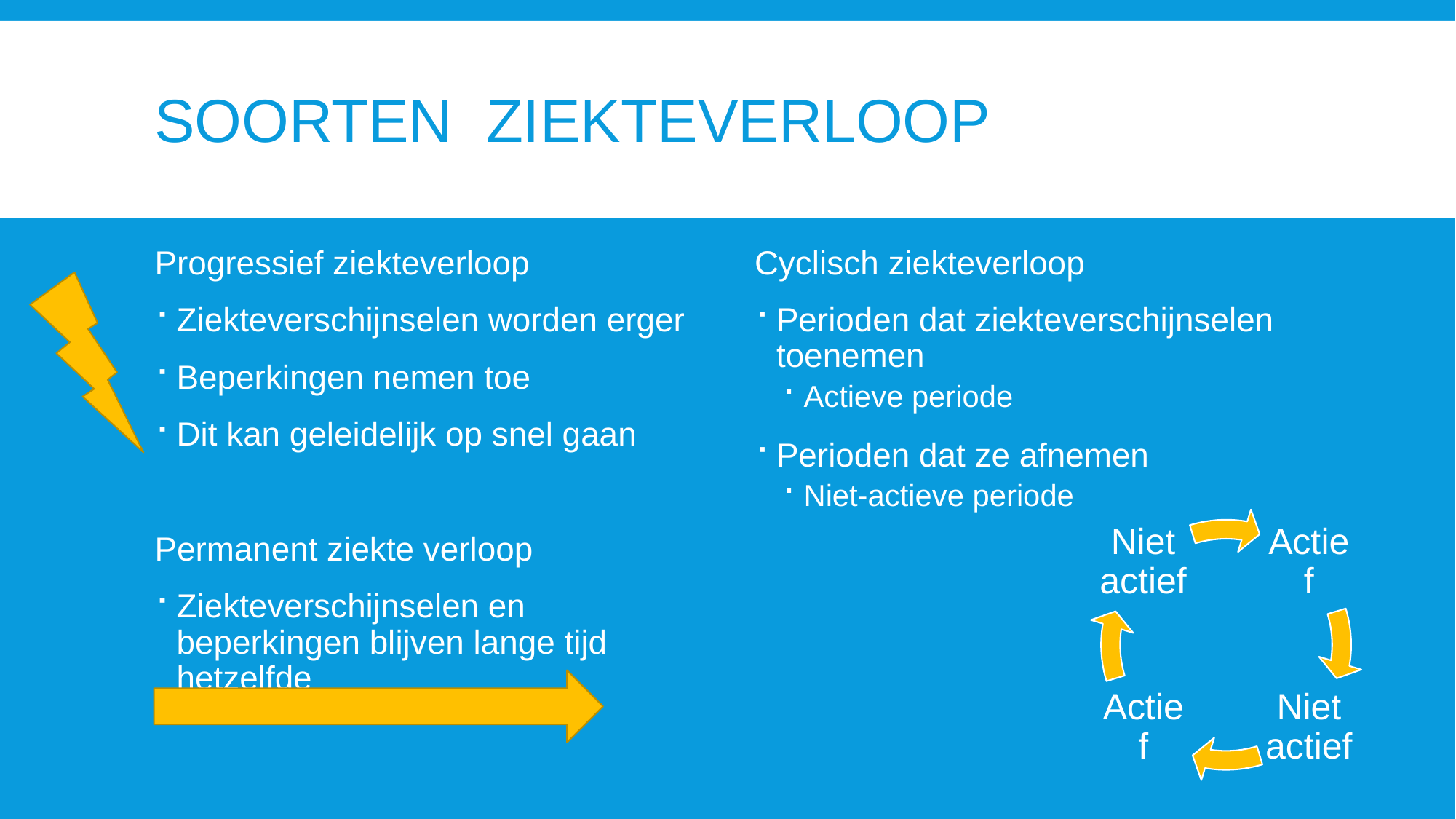

# Soorten  ziekteverloop
Progressief ziekteverloop
Ziekteverschijnselen worden erger
Beperkingen nemen toe
Dit kan geleidelijk op snel gaan

Permanent ziekte verloop
Ziekteverschijnselen en beperkingen blijven lange tijd hetzelfde

Cyclisch ziekteverloop
Perioden dat ziekteverschijnselen toenemen
Actieve periode
Perioden dat ze afnemen
Niet-actieve periode

Actief
Niet actief
Actief
Niet actief